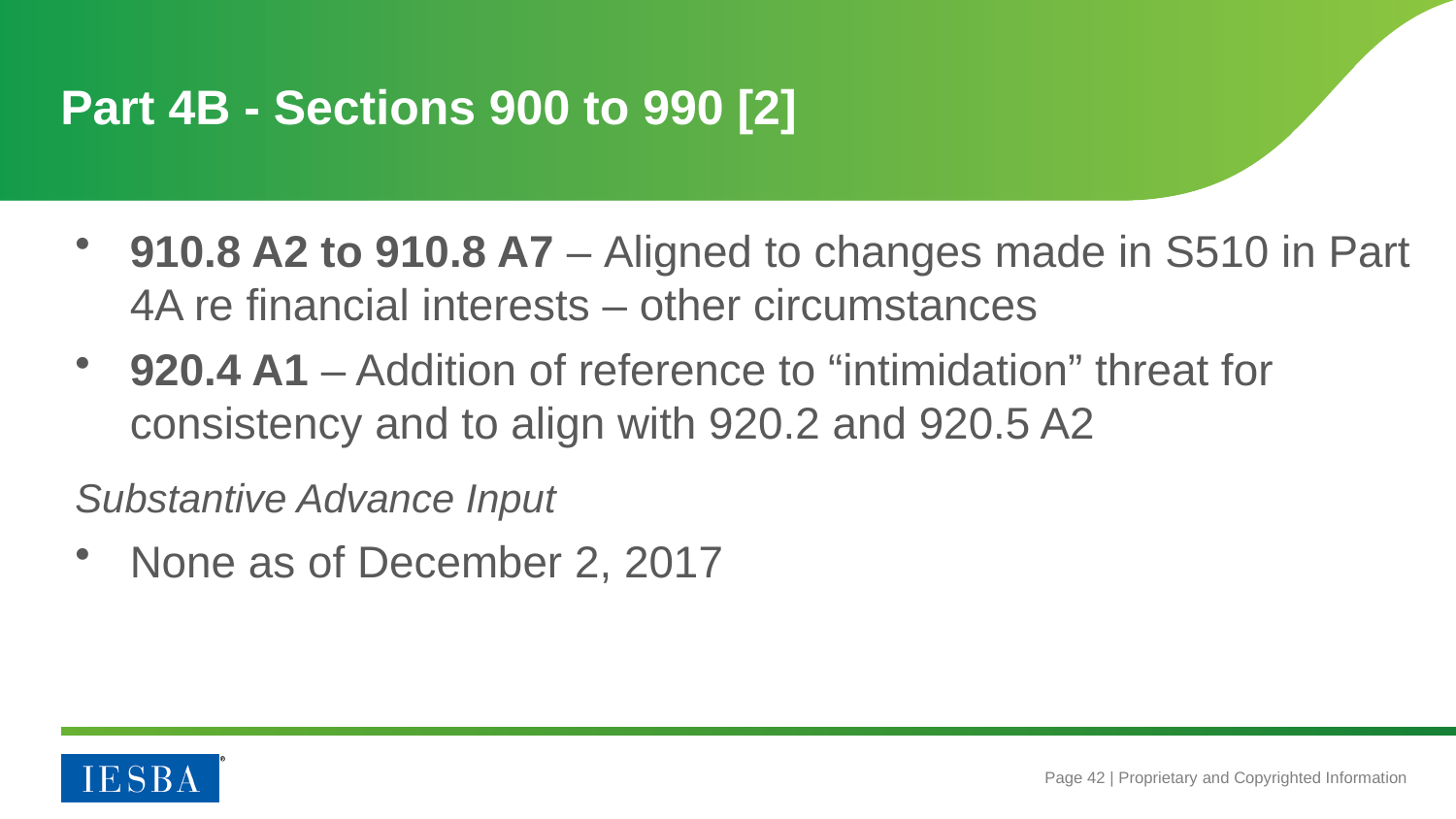

# Part 4B - Sections 900 to 990 [2]
910.8 A2 to 910.8 A7 – Aligned to changes made in S510 in Part 4A re financial interests – other circumstances
920.4 A1 – Addition of reference to “intimidation” threat for consistency and to align with 920.2 and 920.5 A2
Substantive Advance Input
None as of December 2, 2017